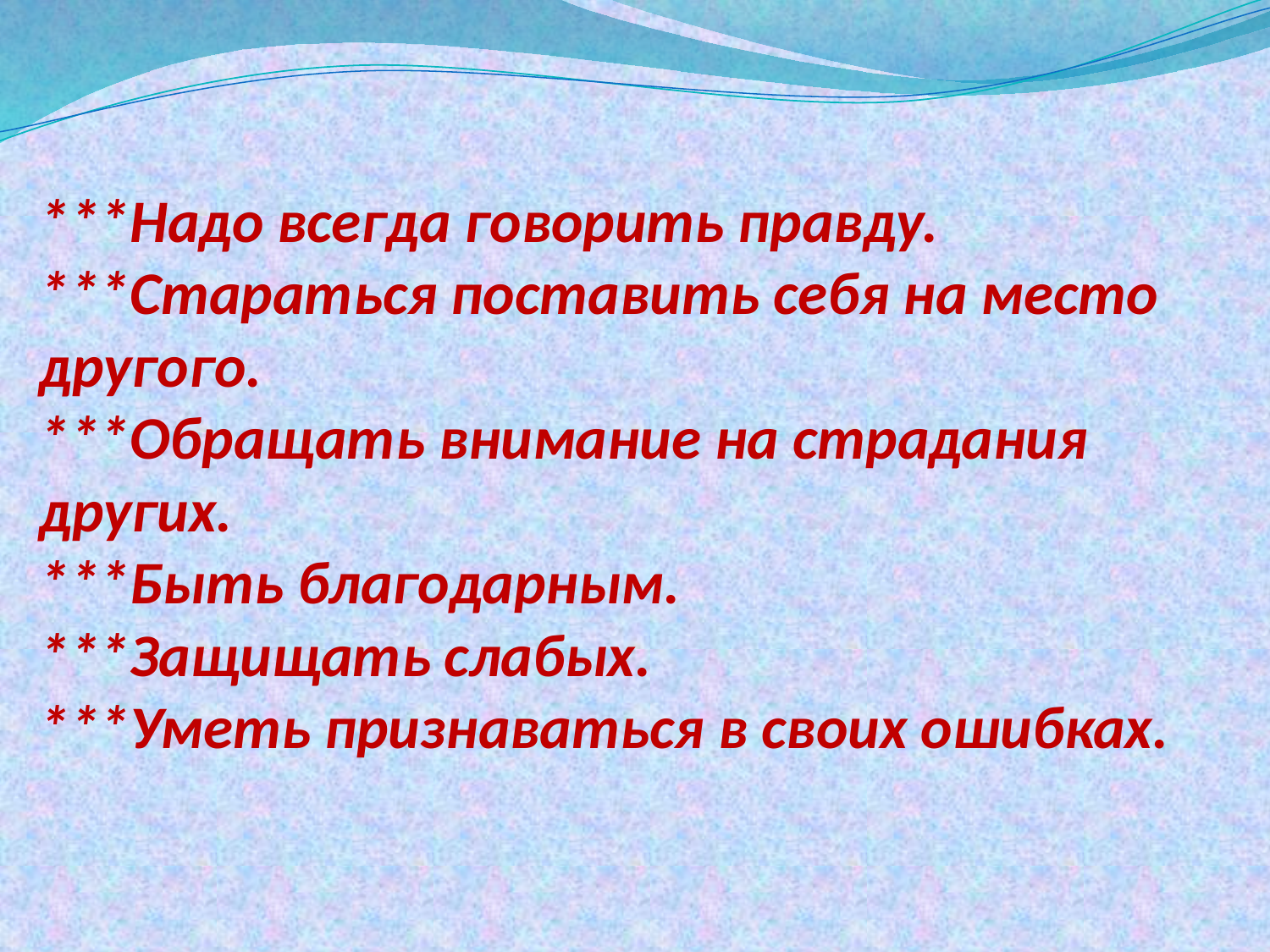

# ***Надо всегда говорить правду. ***Стараться поставить себя на место другого. ***Обращать внимание на страдания других. ***Быть благодарным. ***Защищать слабых. ***Уметь признаваться в своих ошибках.